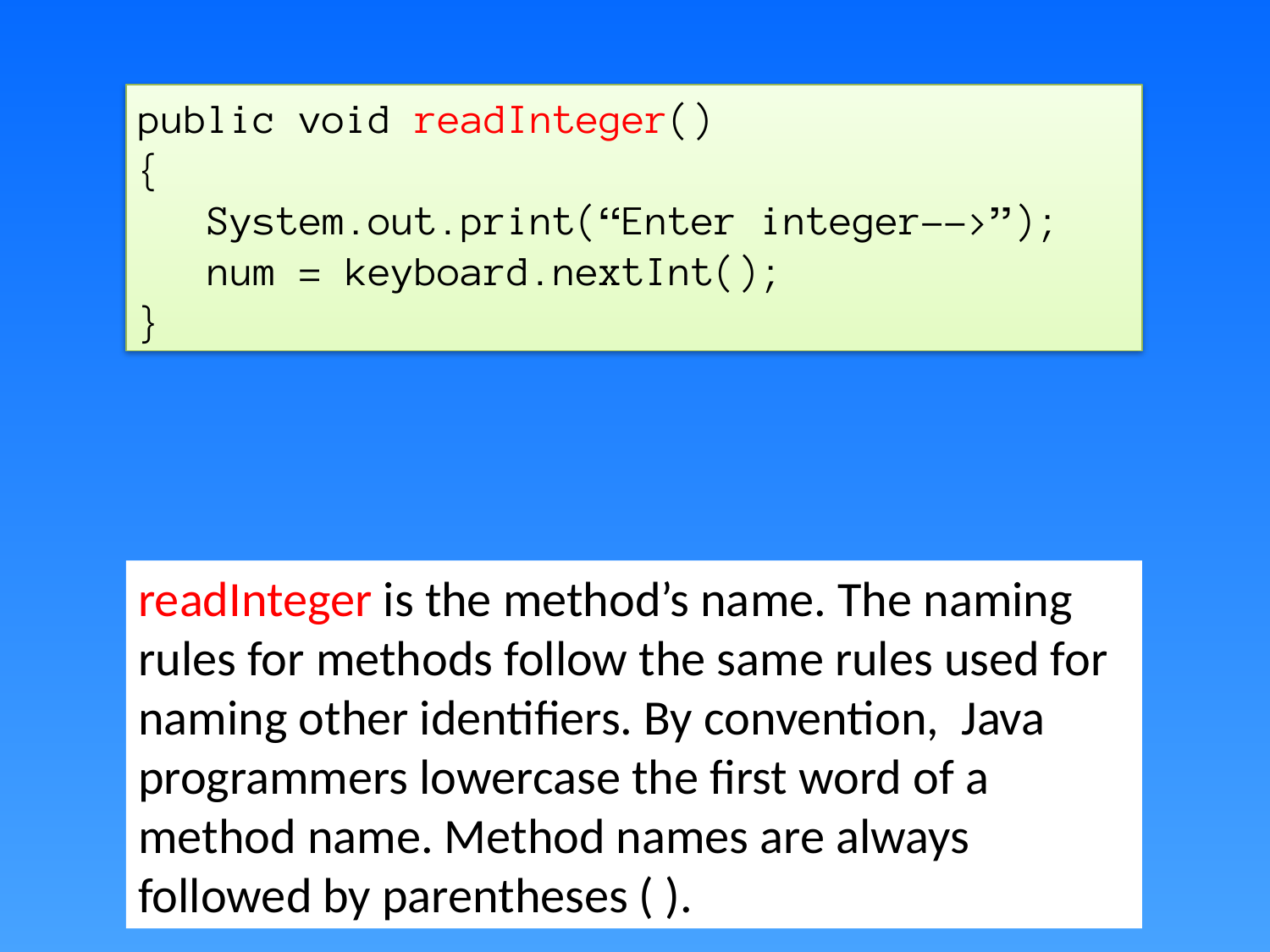

public void readInteger()
{
   System.out.print(“Enter integer-->”);
   num = keyboard.nextInt();
}
readInteger is the method’s name. The naming rules for methods follow the same rules used for naming other identifiers. By convention,  Java programmers lowercase the first word of a method name. Method names are always followed by parentheses ( ).